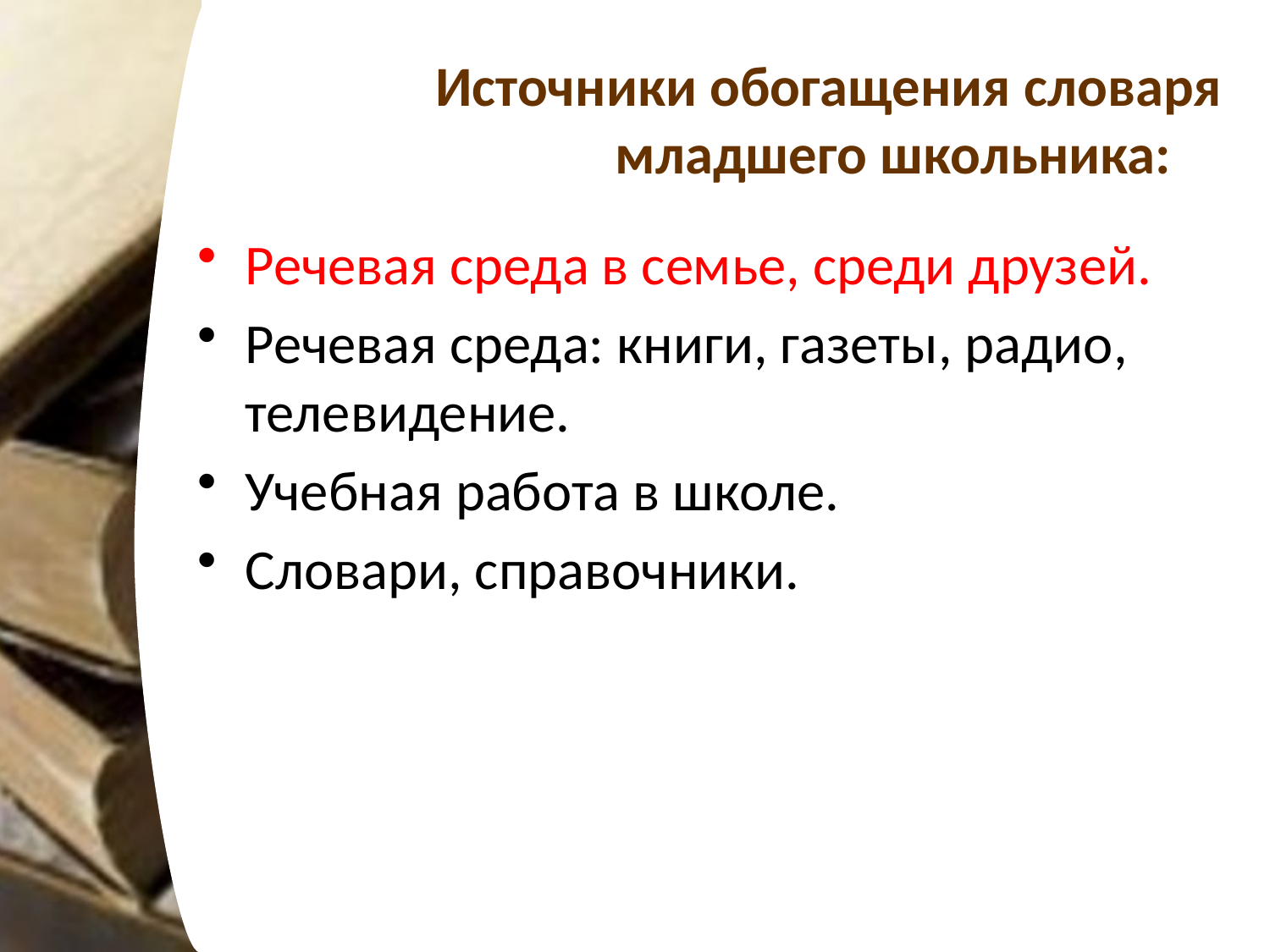

# Источники обогащения словаря младшего школьника:
Речевая среда в семье, среди друзей.
Речевая среда: книги, газеты, радио, телевидение.
Учебная работа в школе.
Словари, справочники.